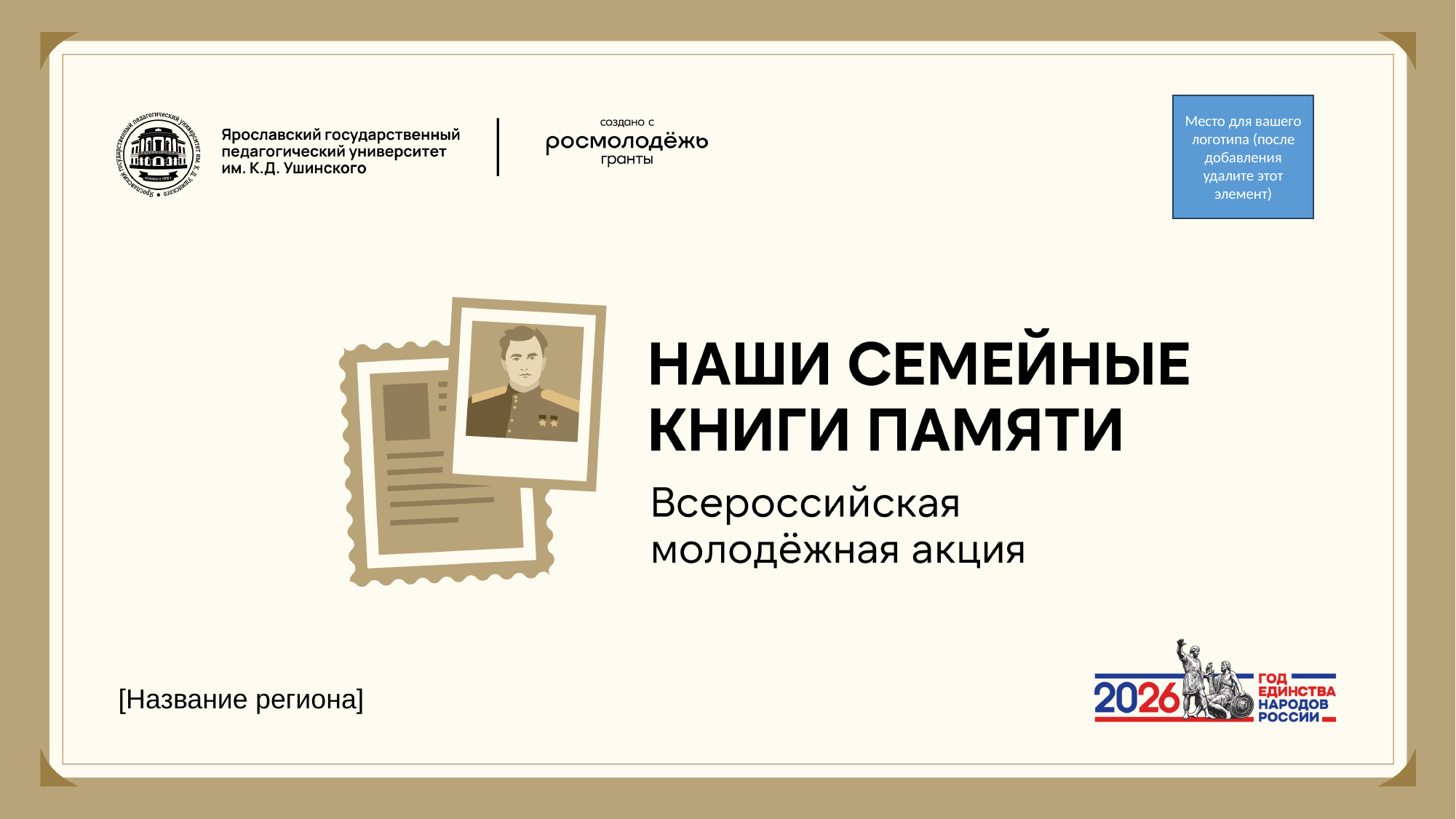

Место для вашего логотипа (после добавления удалите этот элемент)
[Название региона]